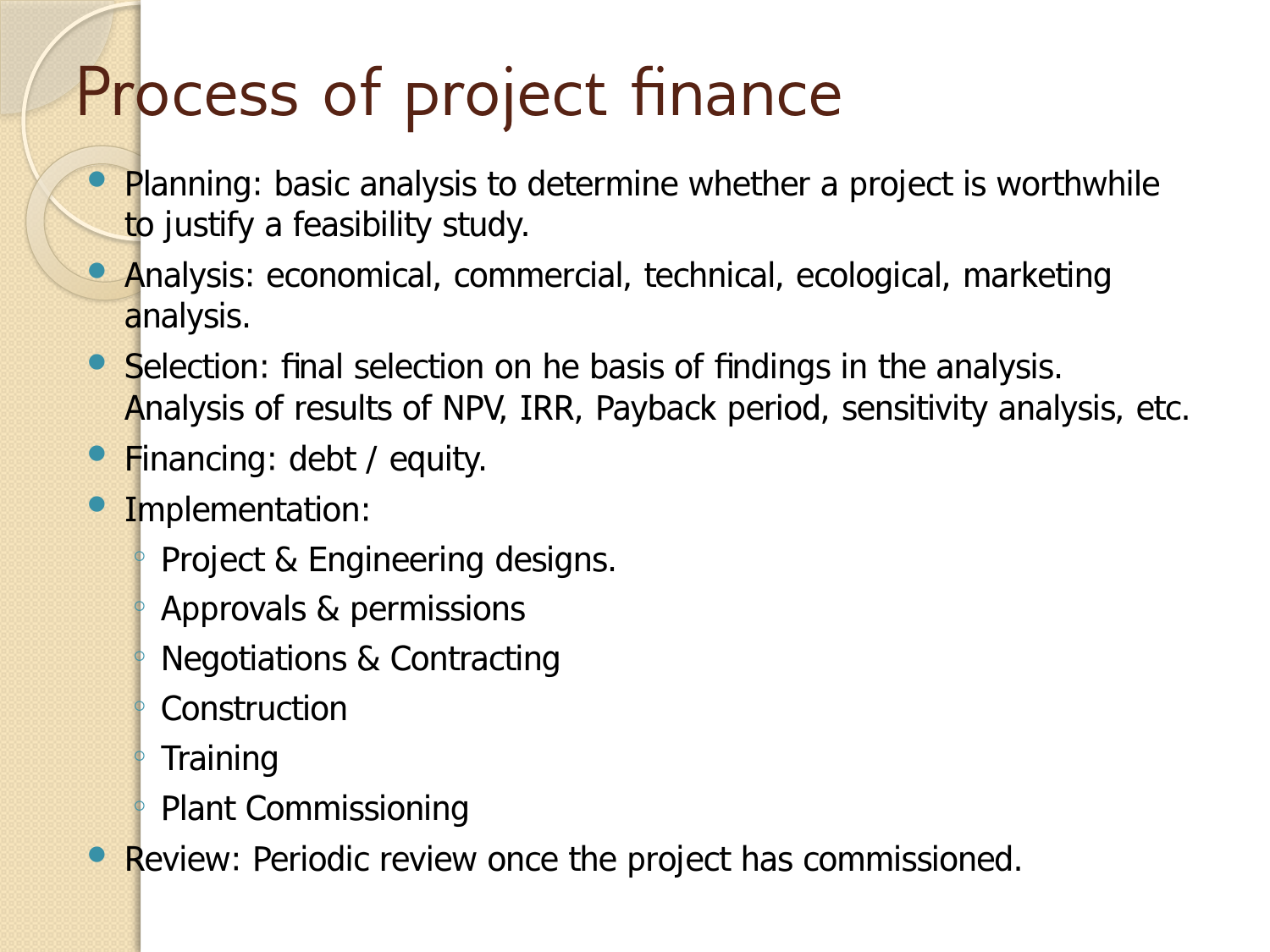

# Process of project finance
Planning: basic analysis to determine whether a project is worthwhile to justify a feasibility study.
Analysis: economical, commercial, technical, ecological, marketing analysis.
Selection: final selection on he basis of findings in the analysis. Analysis of results of NPV, IRR, Payback period, sensitivity analysis, etc.
Financing: debt / equity.
Implementation:
Project & Engineering designs.
Approvals & permissions
Negotiations & Contracting
Construction
Training
Plant Commissioning
Review: Periodic review once the project has commissioned.